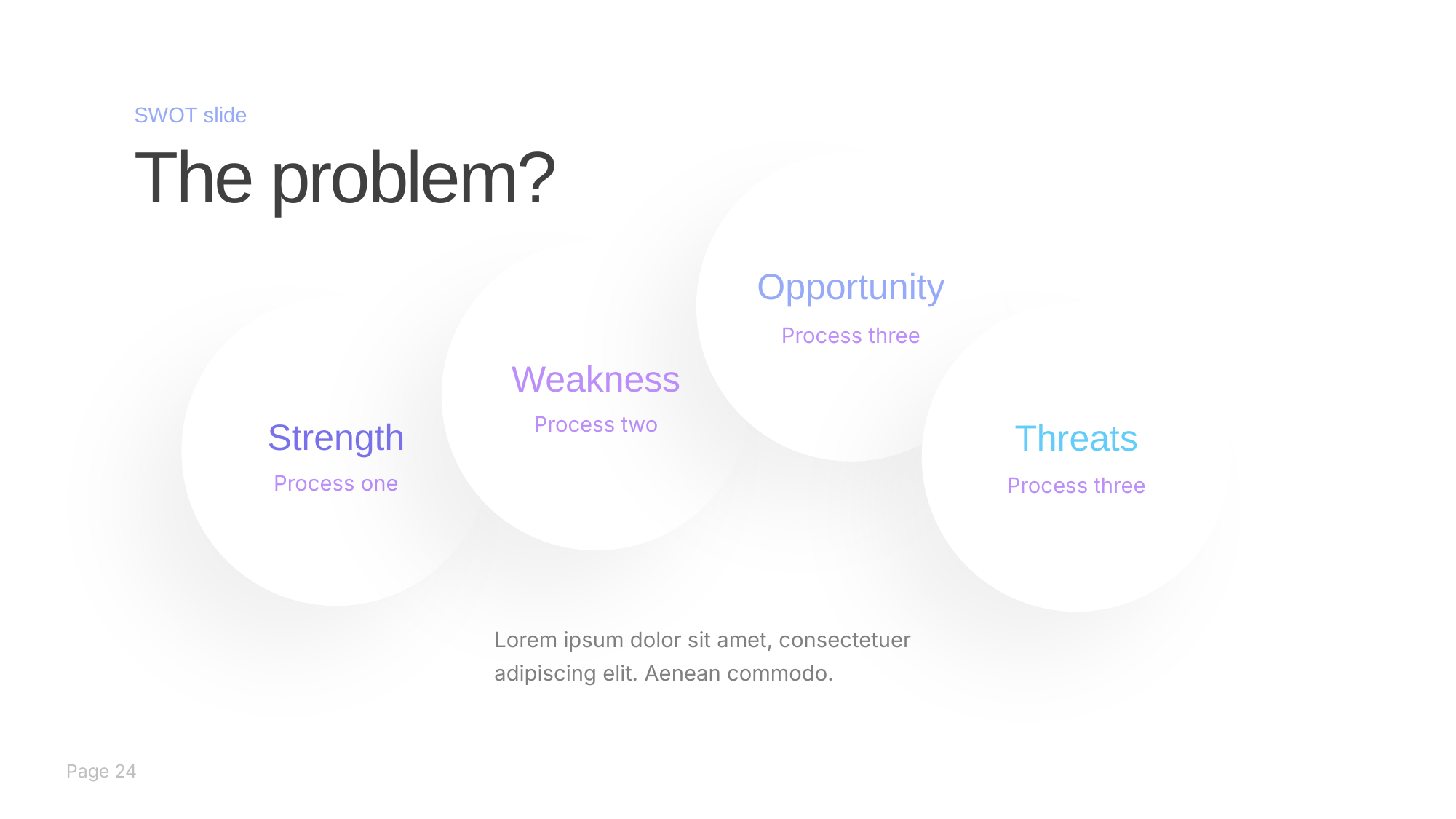

SWOT slide
The problem?

Opportunity

Process three
Weakness
Process two
Strength
Threats
Process one
Process three
Lorem ipsum dolor sit amet, consectetuer adipiscing elit. Aenean commodo.